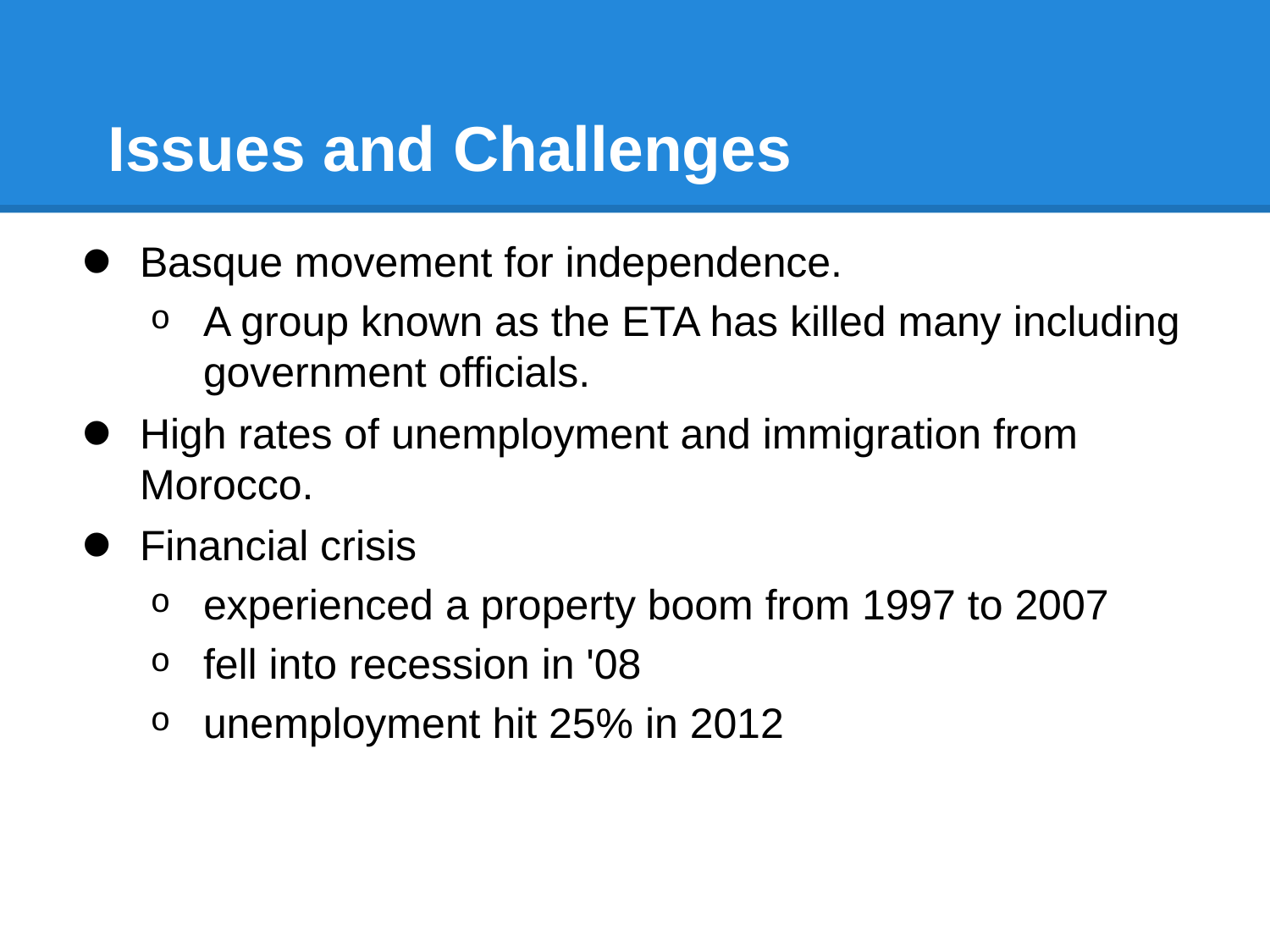

# Issues and Challenges
Basque movement for independence.
A group known as the ETA has killed many including government officials.
High rates of unemployment and immigration from Morocco.
Financial crisis
experienced a property boom from 1997 to 2007
fell into recession in '08
unemployment hit 25% in 2012